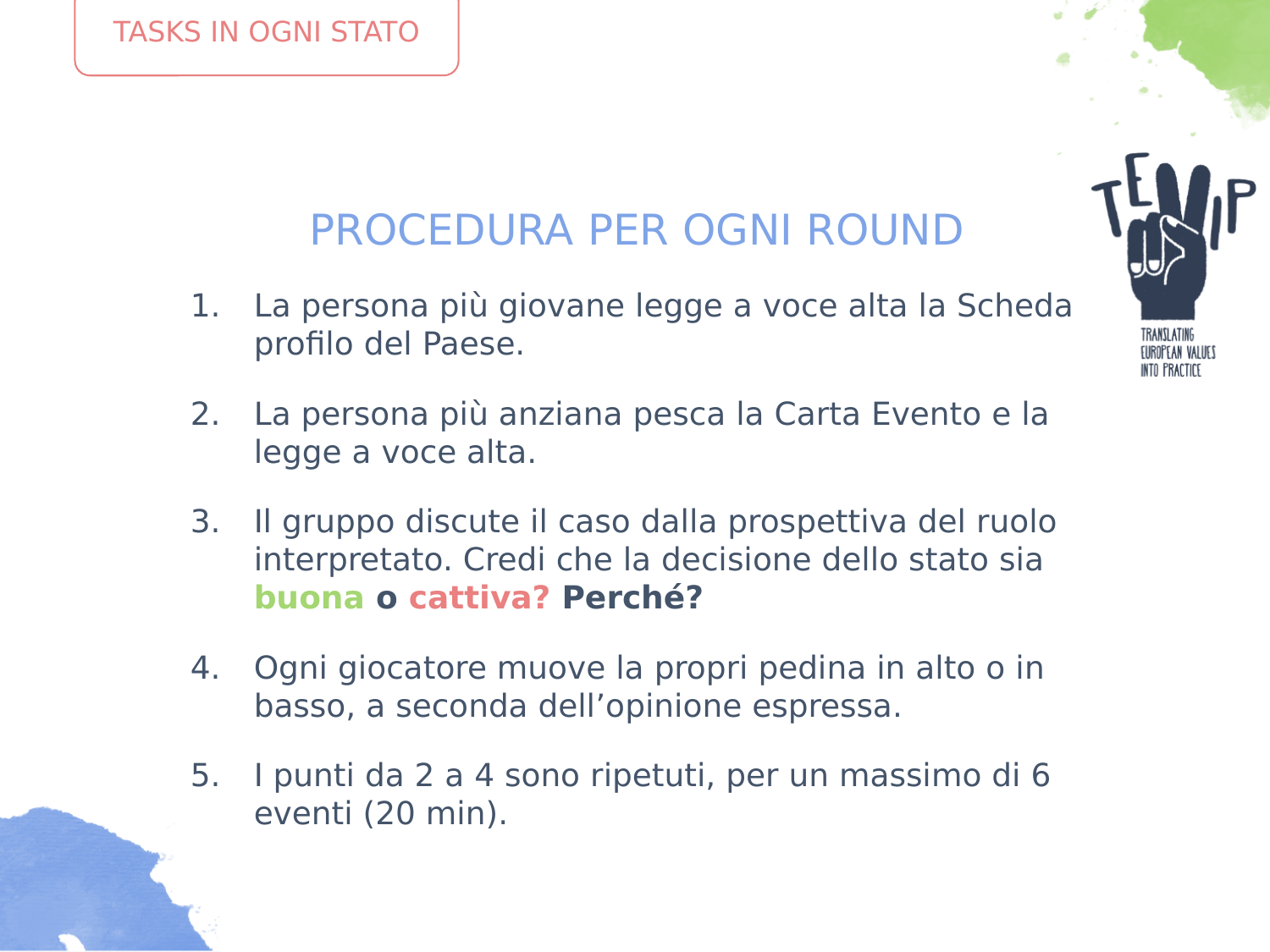

TASKS IN OGNI STATO
PROCEDURA PER OGNI ROUND
La persona più giovane legge a voce alta la Scheda profilo del Paese.
La persona più anziana pesca la Carta Evento e la legge a voce alta.
Il gruppo discute il caso dalla prospettiva del ruolo interpretato. Credi che la decisione dello stato sia buona o cattiva? Perché?
Ogni giocatore muove la propri pedina in alto o in basso, a seconda dell’opinione espressa.
I punti da 2 a 4 sono ripetuti, per un massimo di 6 eventi (20 min).